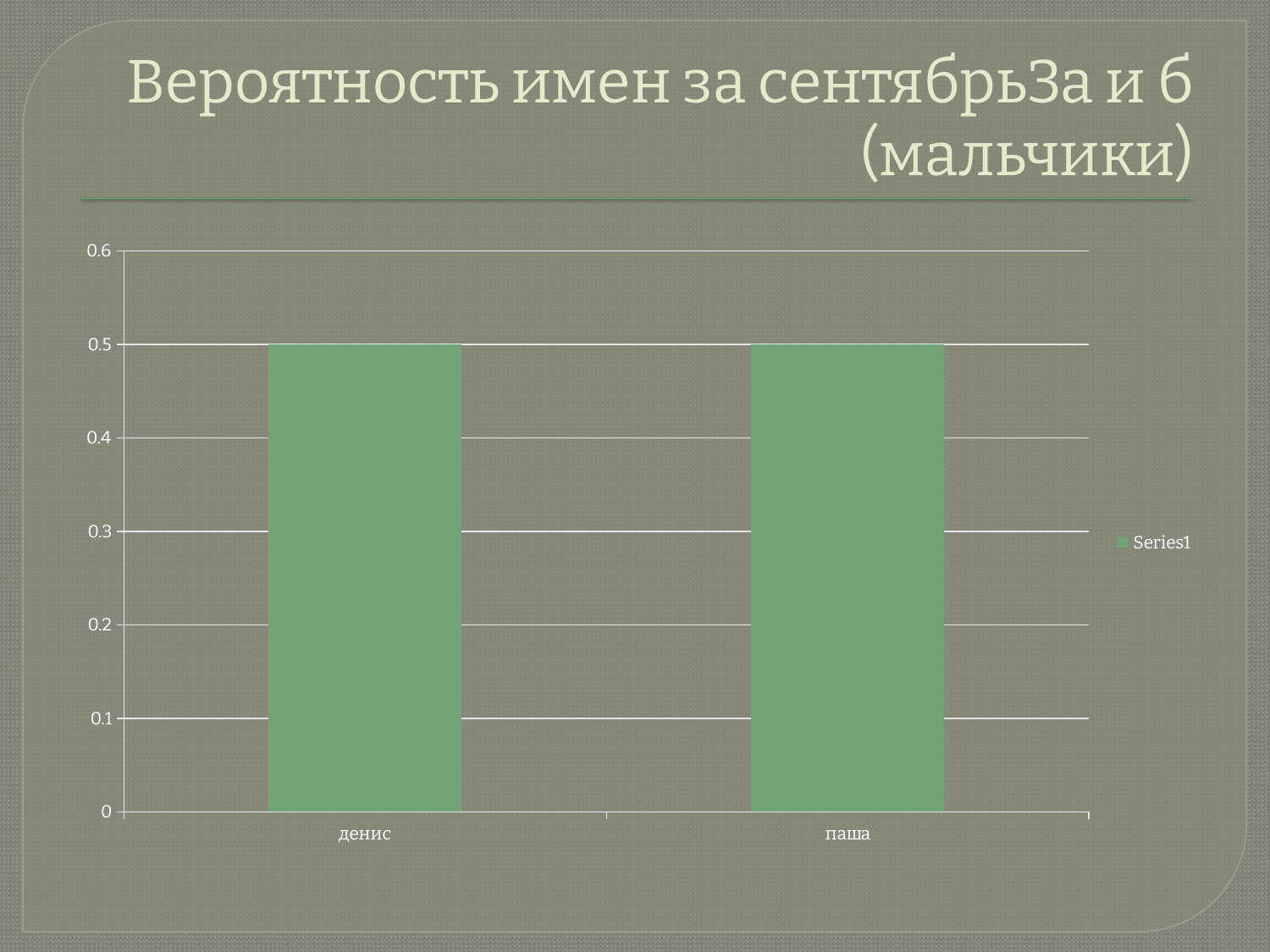

# Вероятность имен за сентябрь3а и б (мальчики)

### Chart

| Category |  |
|---|---|
| денис | 0.5 |
| паша | 0.5 |